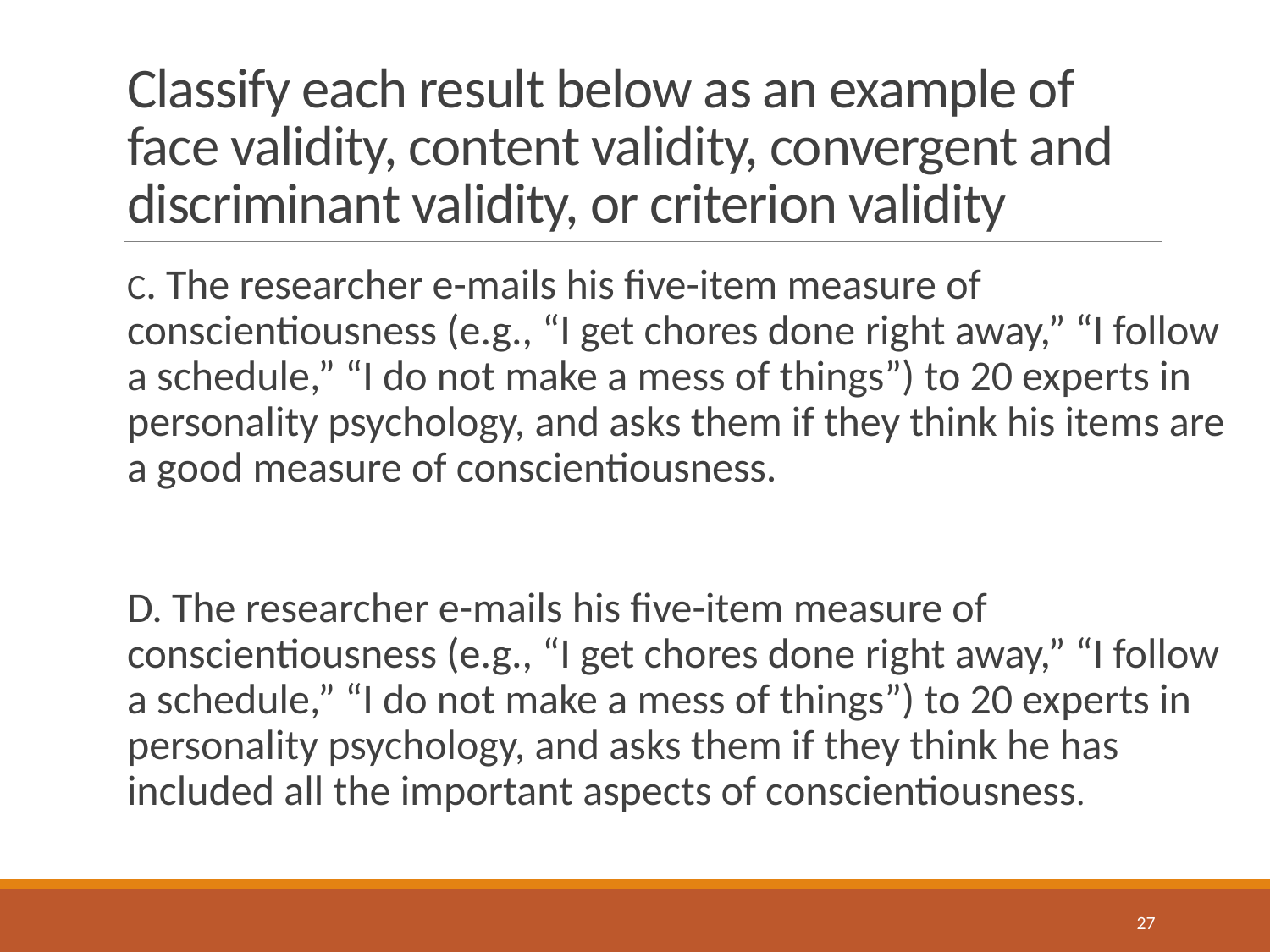

# Classify each result below as an example of face validity, content validity, convergent and discriminant validity, or criterion validity
C. The researcher e-mails his five-item measure of conscientiousness (e.g., “I get chores done right away,” “I follow a schedule,” “I do not make a mess of things”) to 20 experts in personality psychology, and asks them if they think his items are a good measure of conscientiousness.

D. The researcher e-mails his five-item measure of conscientiousness (e.g., “I get chores done right away,” “I follow a schedule,” “I do not make a mess of things”) to 20 experts in personality psychology, and asks them if they think he has included all the important aspects of conscientiousness.
27